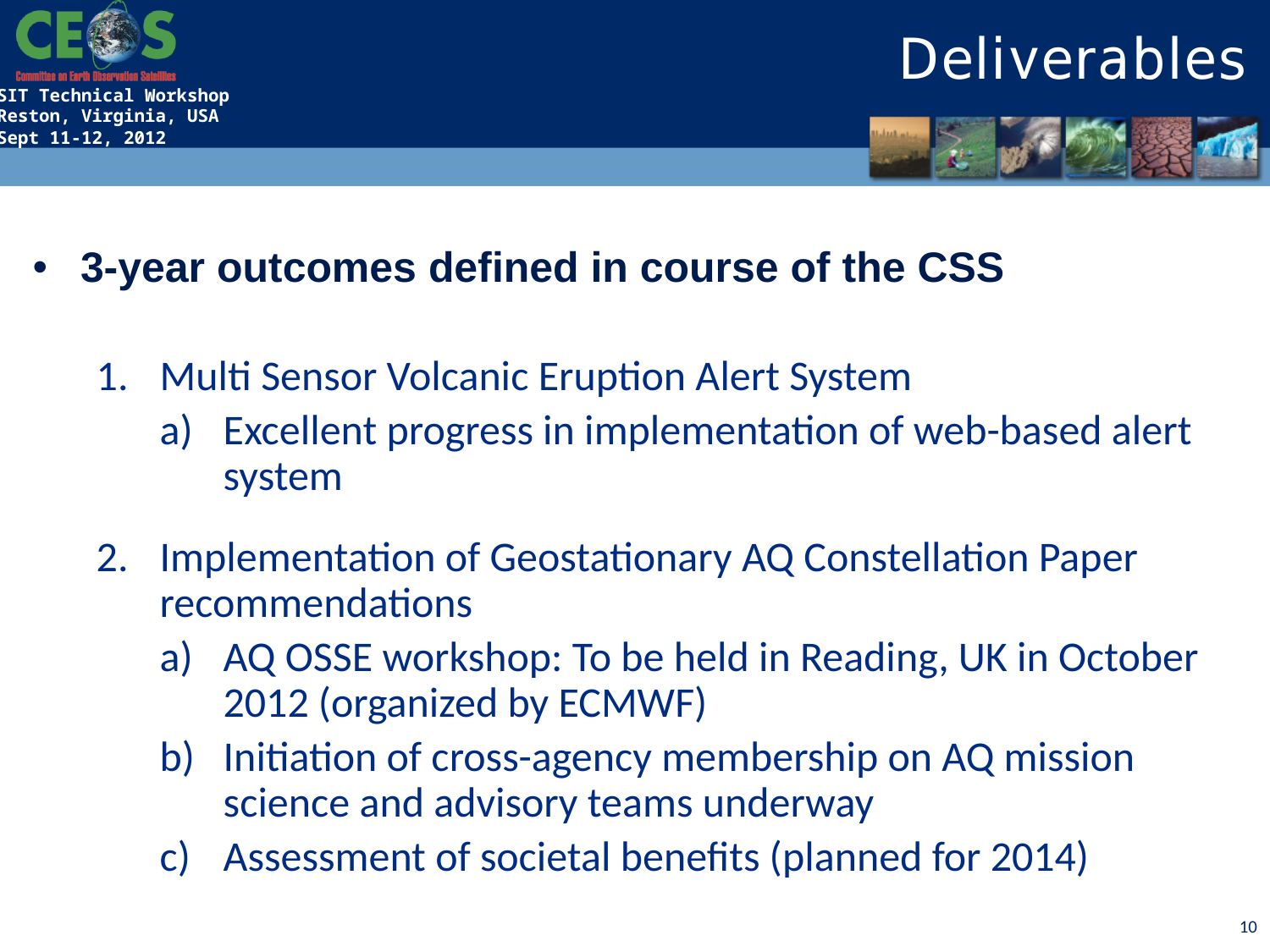

Deliverables
3-year outcomes defined in course of the CSS

Multi Sensor Volcanic Eruption Alert System
Excellent progress in implementation of web-based alert system

Implementation of Geostationary AQ Constellation Paper recommendations
AQ OSSE workshop: To be held in Reading, UK in October 2012 (organized by ECMWF)
Initiation of cross-agency membership on AQ mission science and advisory teams underway
Assessment of societal benefits (planned for 2014)

10